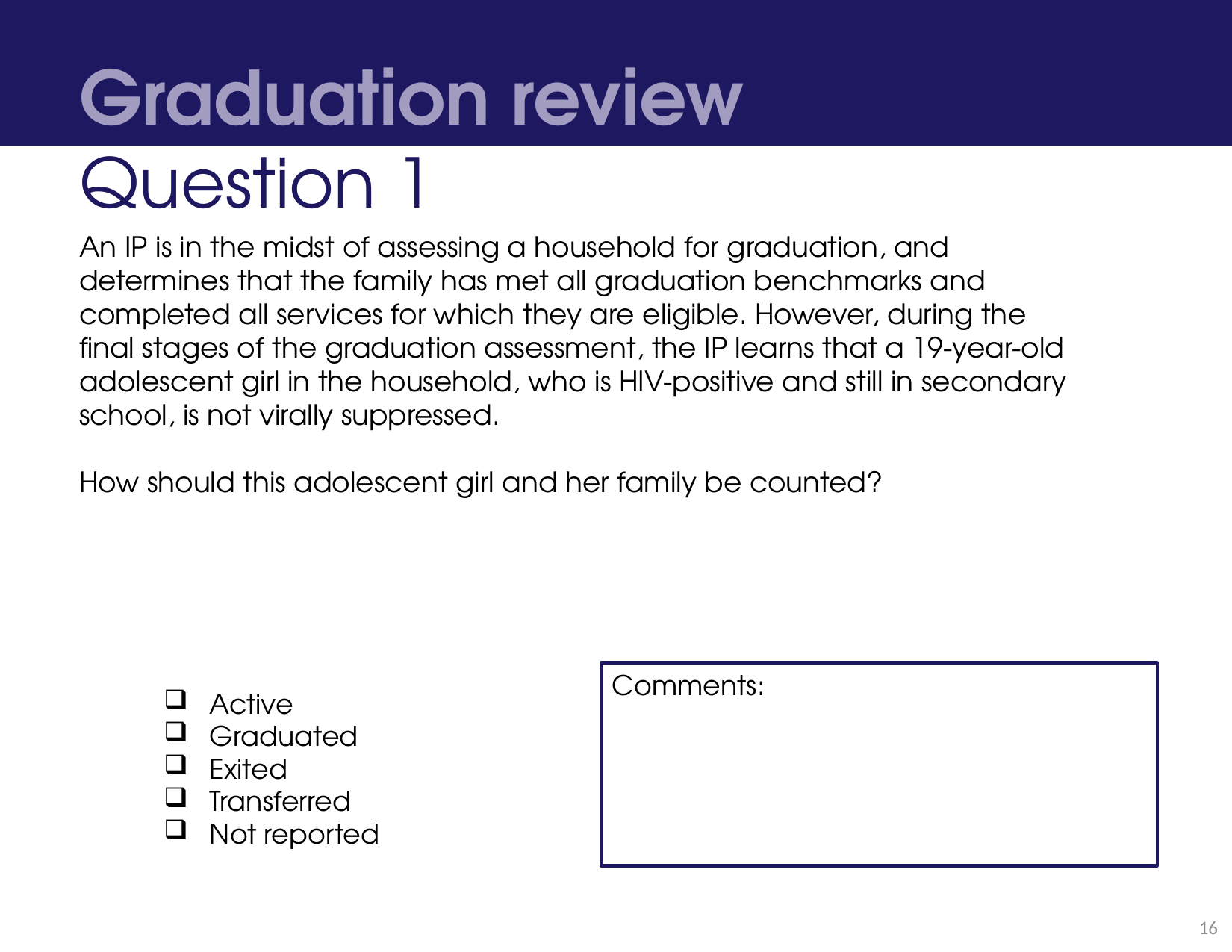

# Graduation review
Question 1
An IP is in the midst of assessing a household for graduation, and determines that the family has met all graduation benchmarks and completed all services for which they are eligible. However, during the final stages of the graduation assessment, the IP learns that a 19-year-old adolescent girl in the household, who is HIV-positive and still in secondary school, is not virally suppressed.

How should this adolescent girl and her family be counted?

Active
Graduated
Exited
Transferred
Not reported

Comments:
16